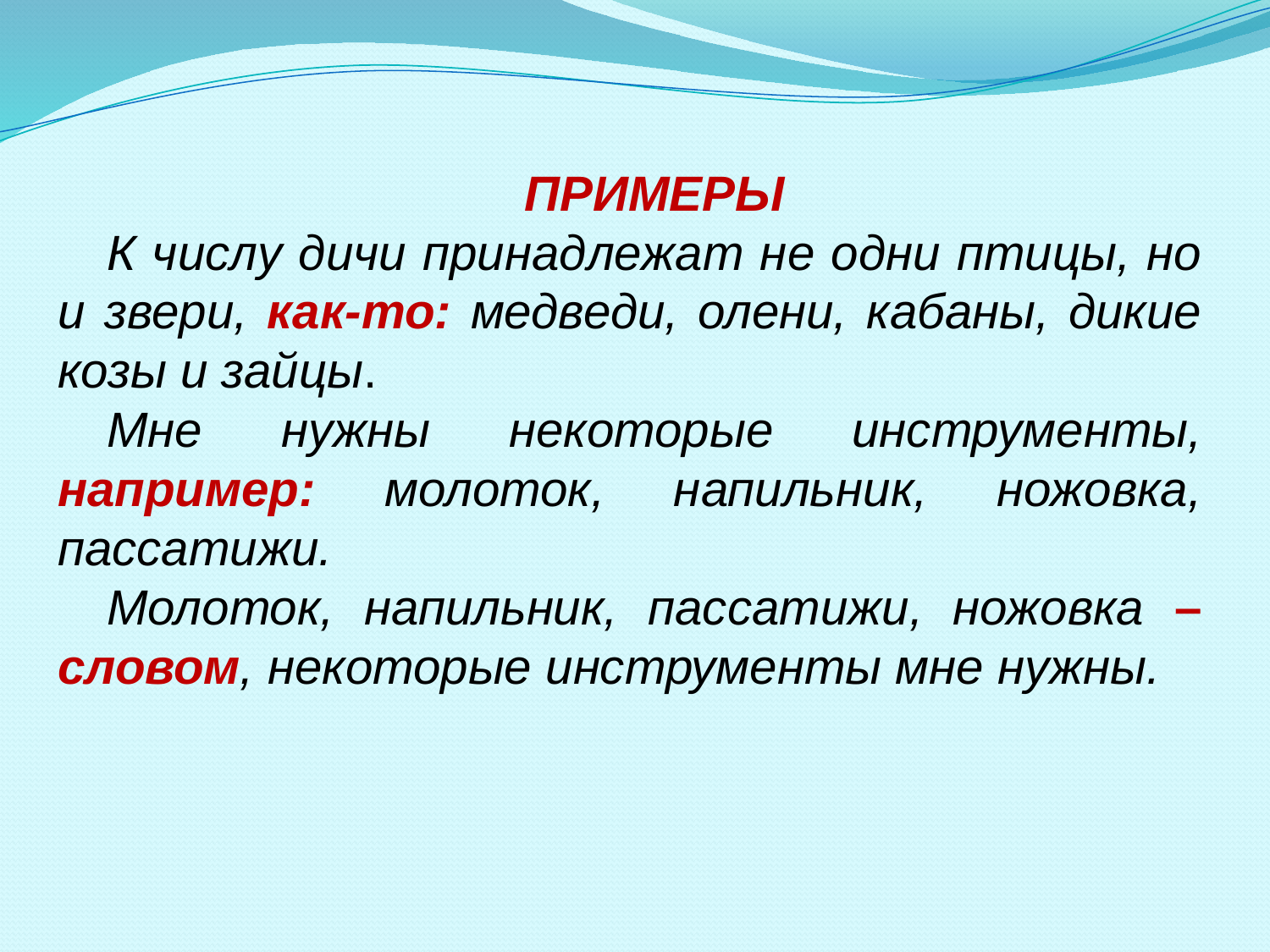

ПРИМЕРЫ
К числу дичи принадлежат не одни птицы, но и звери, как-то: медведи, олени, кабаны, дикие козы и зайцы.
Мне нужны некоторые инструменты, например: молоток, напильник, ножовка, пассатижи.
Молоток, напильник, пассатижи, ножовка – словом, некоторые инструменты мне нужны.